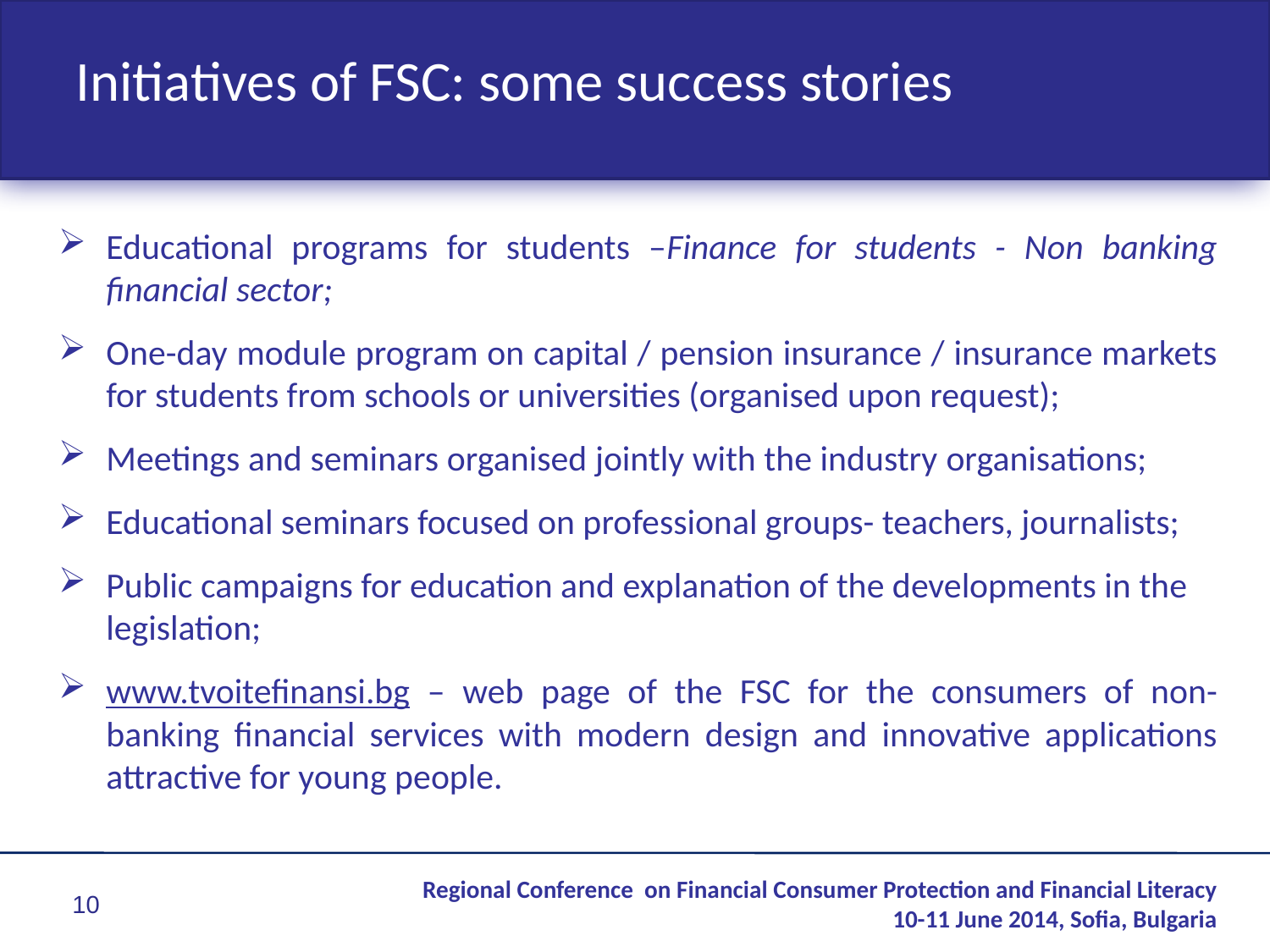

Initiatives of FSC: some success stories
Educational programs for students –Finance for students - Non banking financial sector;
One-day module program on capital / pension insurance / insurance markets for students from schools or universities (organised upon request);
Meetings and seminars organised jointly with the industry organisations;
Educational seminars focused on professional groups- teachers, journalists;
Public campaigns for education and explanation of the developments in the legislation;
www.tvoitefinansi.bg – web page of the FSC for the consumers of non-banking financial services with modern design and innovative applications attractive for young people.

Regional Conference  on Financial Consumer Protection and Financial Literacy
10-11 June 2014, Sofia, Bulgaria

10